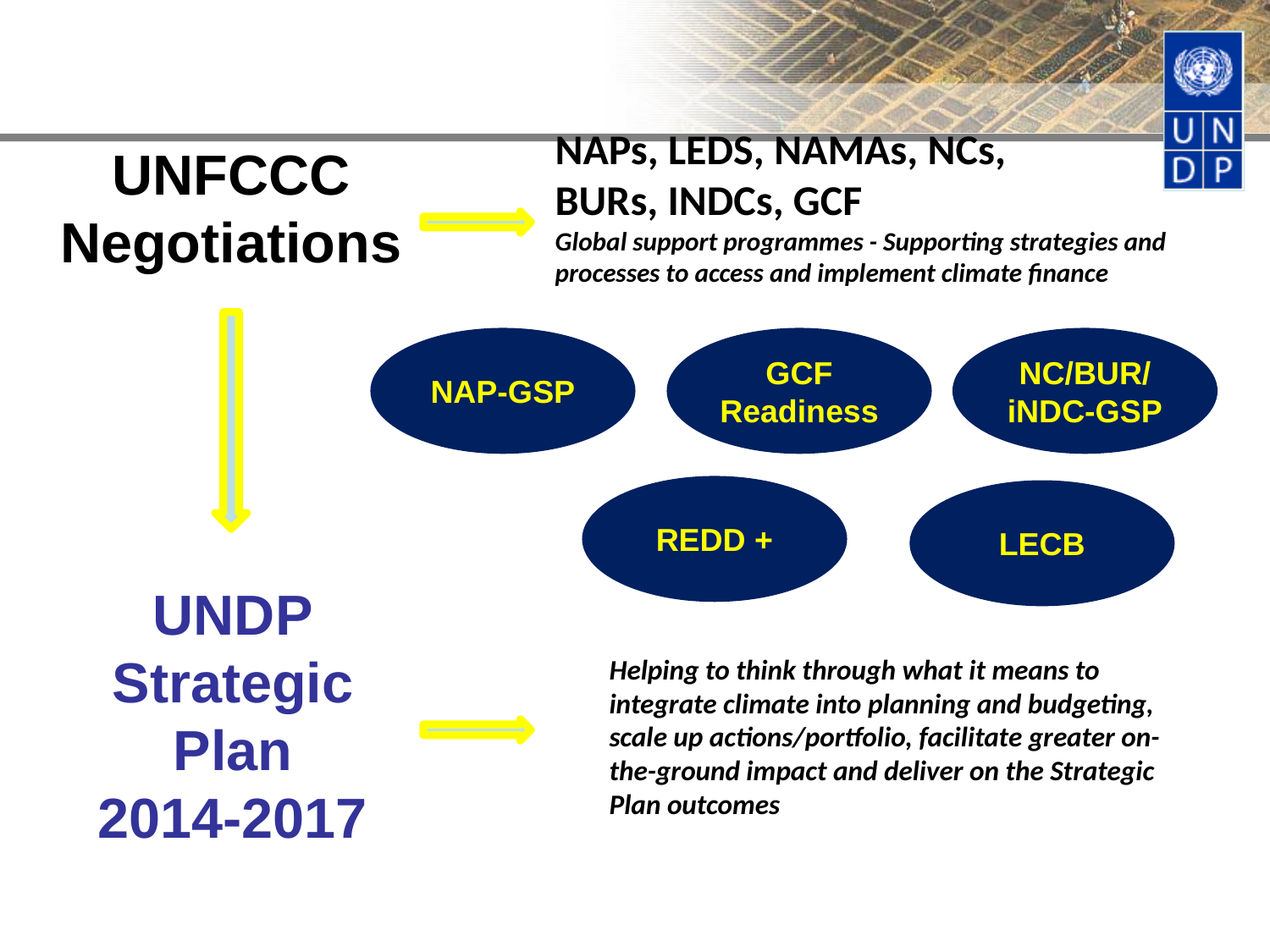

UNFCCC
Negotiations
NAPs, LEDS, NAMAs, NCs,
BURs, INDCs, GCF
Global support programmes - Supporting strategies and processes to access and implement climate finance

NAP-GSP
GCF Readiness
NC/BUR/
iNDC-GSP

REDD +
LECB
# UNDP Strategic Plan 2014-2017
Helping to think through what it means to integrate climate into planning and budgeting, scale up actions/portfolio, facilitate greater on-the-ground impact and deliver on the Strategic Plan outcomes